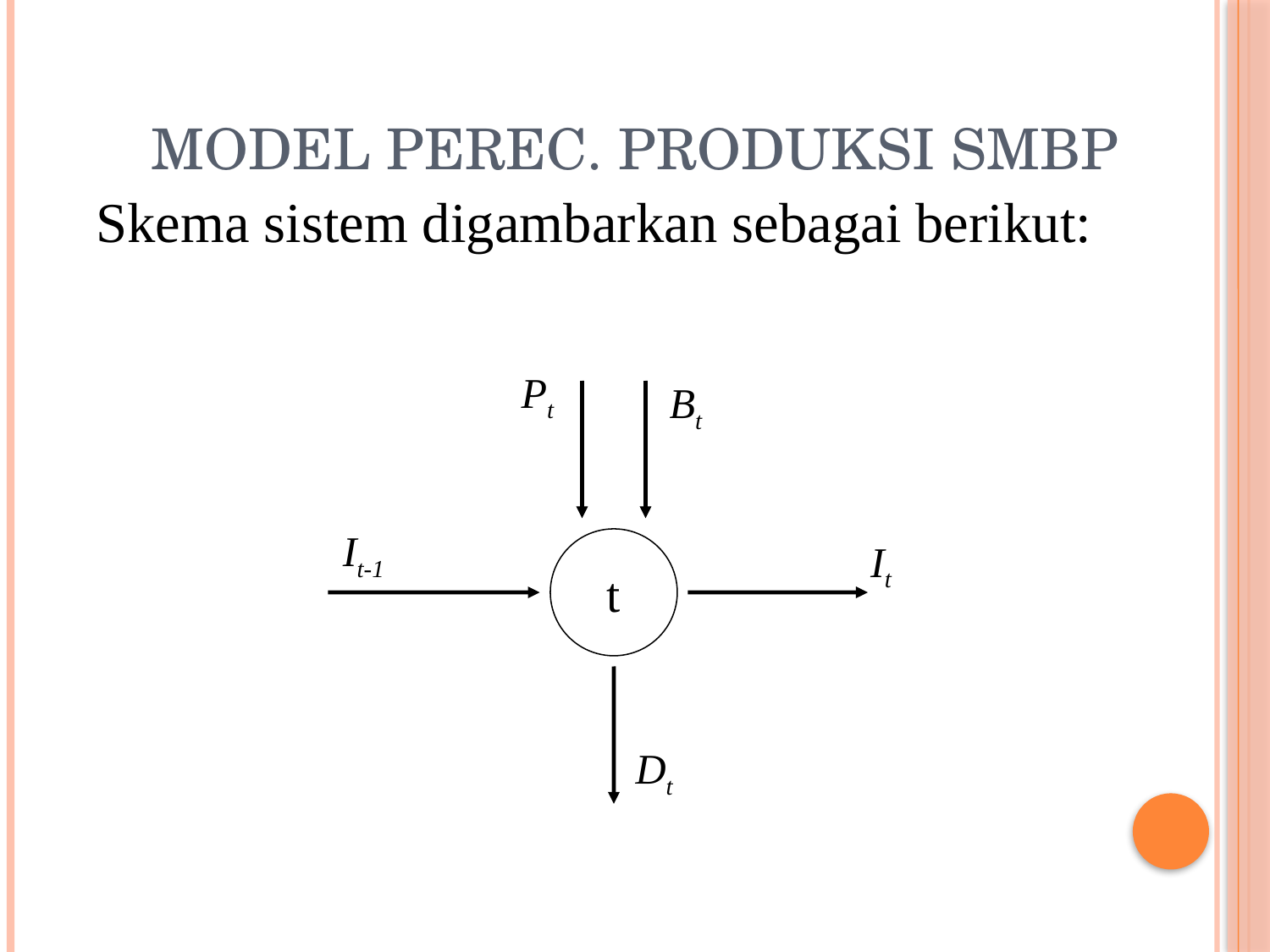

# Model Perec. Produksi SMBP
Skema sistem digambarkan sebagai berikut:

Pt
Bt

It-1
t
It

Dt